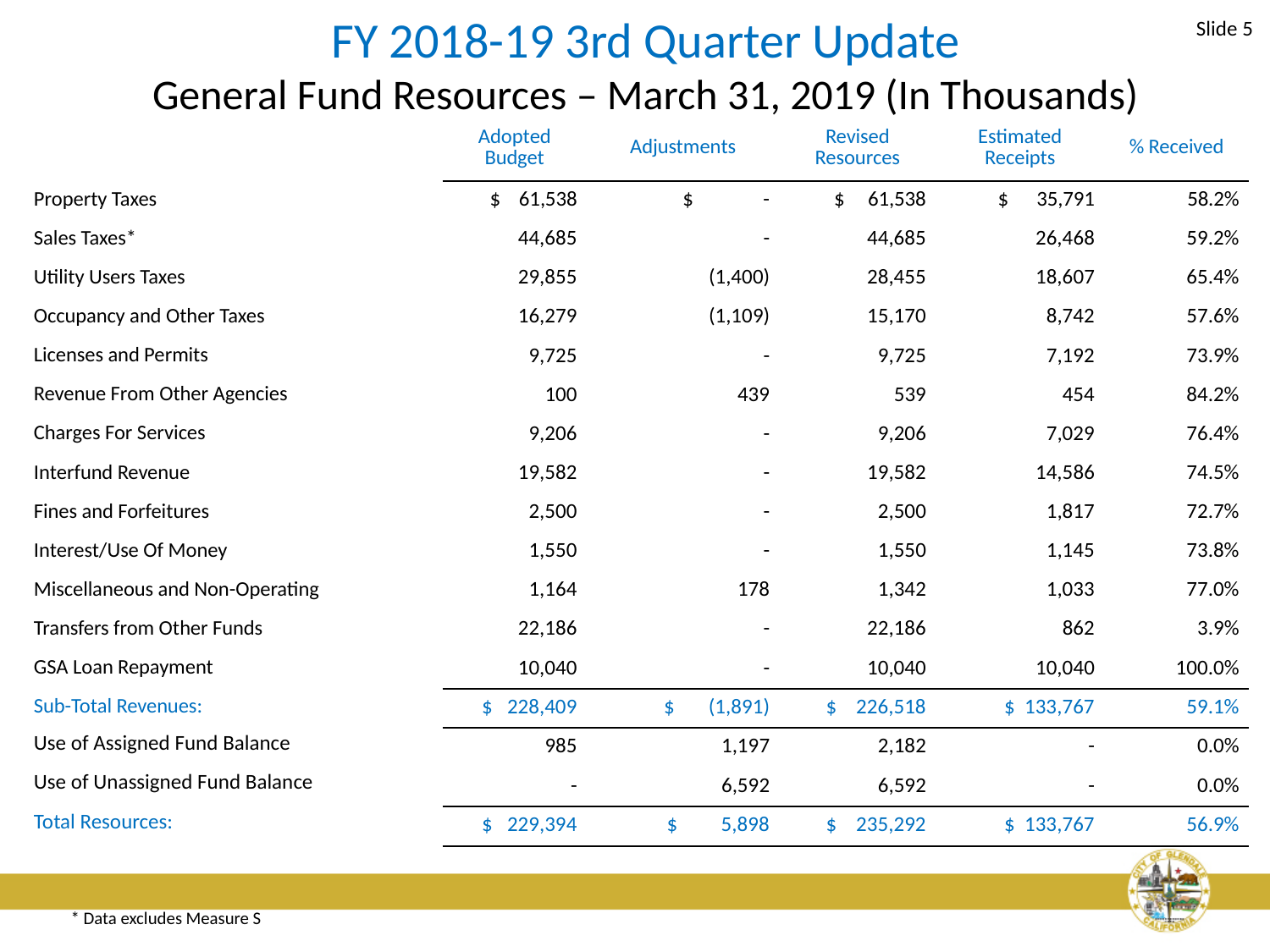

# FY 2018-19 3rd Quarter Update General Fund Resources – March 31, 2019 (In Thousands)
Slide 5
|  | Adopted Budget | Adjustments | Revised Resources | Estimated Receipts | % Received |
| --- | --- | --- | --- | --- | --- |
| Property Taxes | $ 61,538 | $ - | $ 61,538 | $ 35,791 | 58.2% |
| Sales Taxes\* | 44,685 | - | 44,685 | 26,468 | 59.2% |
| Utility Users Taxes | 29,855 | (1,400) | 28,455 | 18,607 | 65.4% |
| Occupancy and Other Taxes | 16,279 | (1,109) | 15,170 | 8,742 | 57.6% |
| Licenses and Permits | 9,725 | - | 9,725 | 7,192 | 73.9% |
| Revenue From Other Agencies | 100 | 439 | 539 | 454 | 84.2% |
| Charges For Services | 9,206 | - | 9,206 | 7,029 | 76.4% |
| Interfund Revenue | 19,582 | - | 19,582 | 14,586 | 74.5% |
| Fines and Forfeitures | 2,500 | - | 2,500 | 1,817 | 72.7% |
| Interest/Use Of Money | 1,550 | - | 1,550 | 1,145 | 73.8% |
| Miscellaneous and Non-Operating | 1,164 | 178 | 1,342 | 1,033 | 77.0% |
| Transfers from Other Funds | 22,186 | - | 22,186 | 862 | 3.9% |
| GSA Loan Repayment | 10,040 | - | 10,040 | 10,040 | 100.0% |
| Sub-Total Revenues: | $ 228,409 | $ (1,891) | $ 226,518 | $ 133,767 | 59.1% |
| Use of Assigned Fund Balance | 985 | 1,197 | 2,182 | - | 0.0% |
| Use of Unassigned Fund Balance | - | 6,592 | 6,592 | - | 0.0% |
| Total Resources: | $ 229,394 | $ 5,898 | $ 235,292 | $ 133,767 | 56.9% |
* Data excludes Measure S